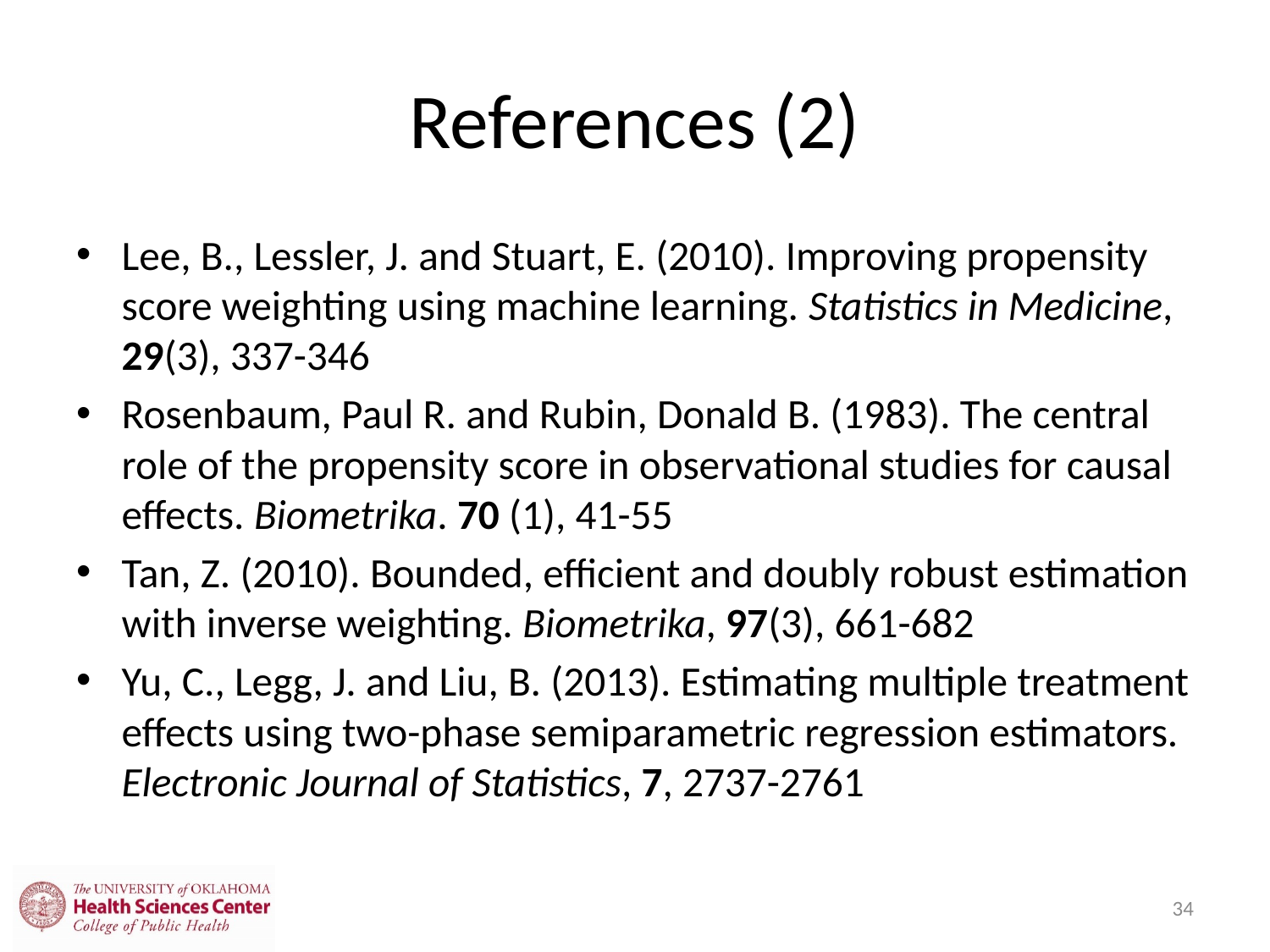

# References (2)
Lee, B., Lessler, J. and Stuart, E. (2010). Improving propensity score weighting using machine learning. Statistics in Medicine, 29(3), 337-346
Rosenbaum, Paul R. and Rubin, Donald B. (1983). The central role of the propensity score in observational studies for causal effects. Biometrika. 70 (1), 41-55
Tan, Z. (2010). Bounded, efficient and doubly robust estimation with inverse weighting. Biometrika, 97(3), 661-682
Yu, C., Legg, J. and Liu, B. (2013). Estimating multiple treatment effects using two-phase semiparametric regression estimators. Electronic Journal of Statistics, 7, 2737-2761

34